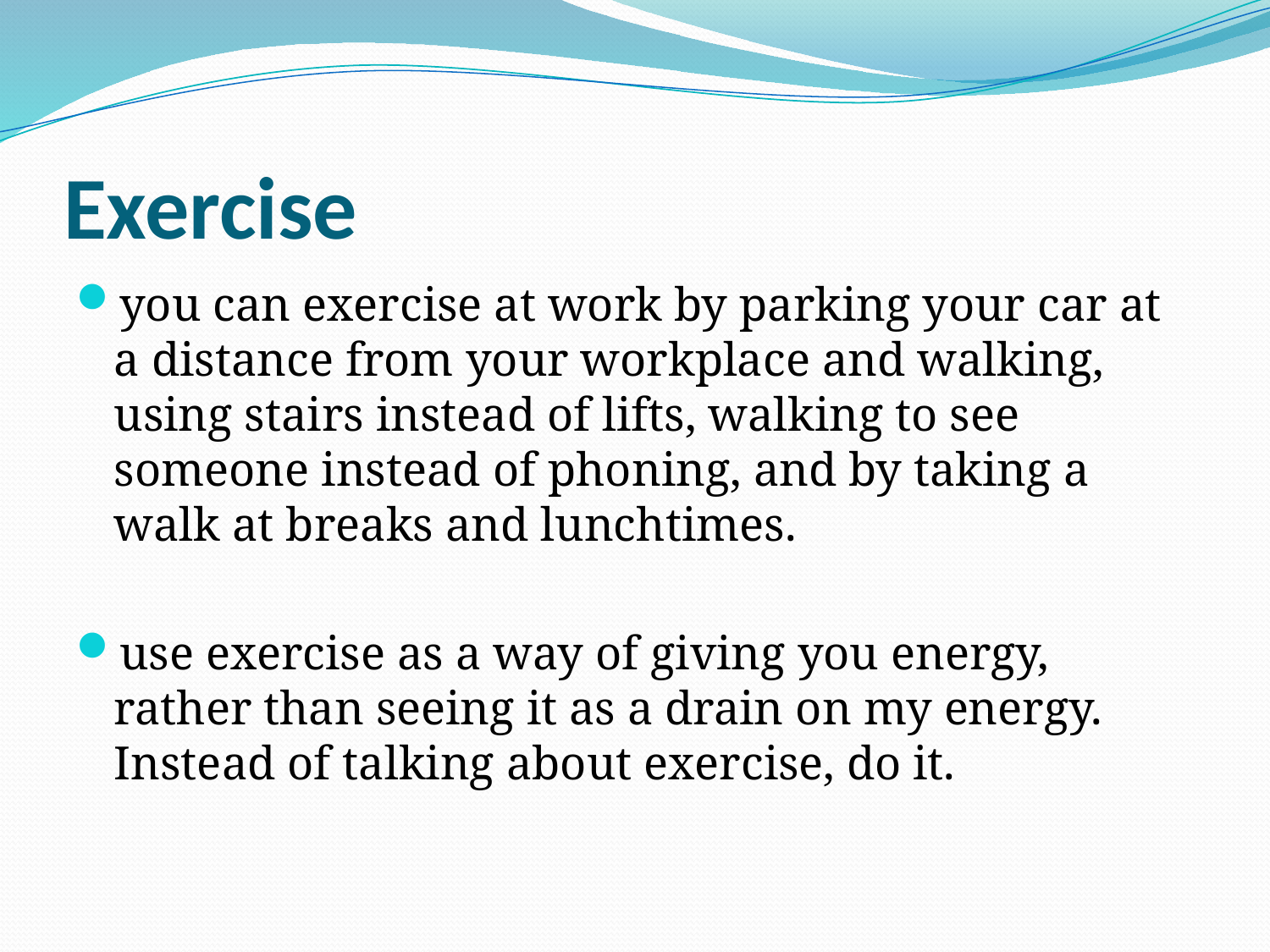

# Exercise
you can exercise at work by parking your car at a distance from your workplace and walking, using stairs instead of lifts, walking to see someone instead of phoning, and by taking a walk at breaks and lunchtimes.

use exercise as a way of giving you energy, rather than seeing it as a drain on my energy. Instead of talking about exercise, do it.